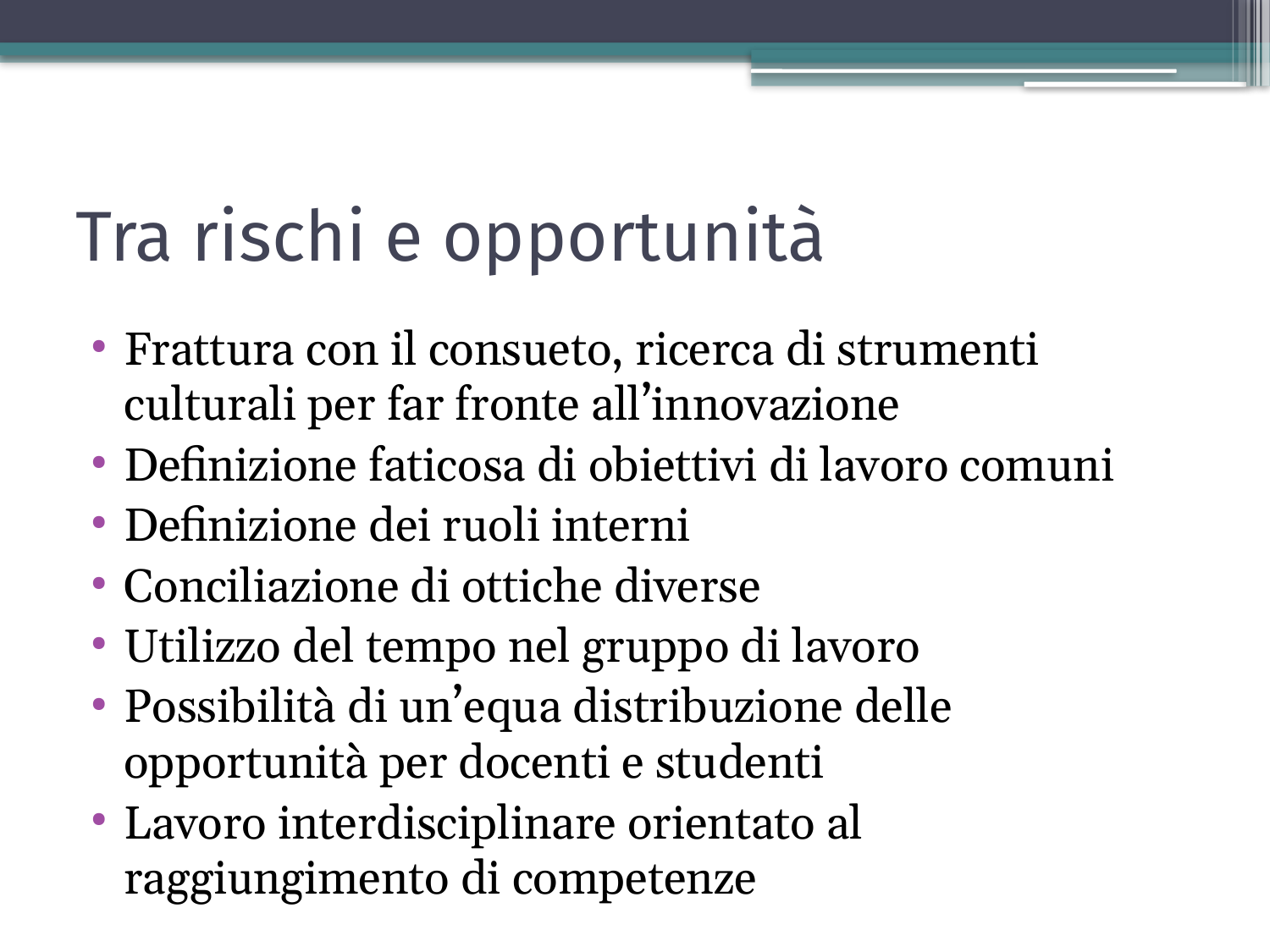

# Tra rischi e opportunità
Frattura con il consueto, ricerca di strumenti culturali per far fronte all’innovazione
Definizione faticosa di obiettivi di lavoro comuni
Definizione dei ruoli interni
Conciliazione di ottiche diverse
Utilizzo del tempo nel gruppo di lavoro
Possibilità di un’equa distribuzione delle opportunità per docenti e studenti
Lavoro interdisciplinare orientato al raggiungimento di competenze